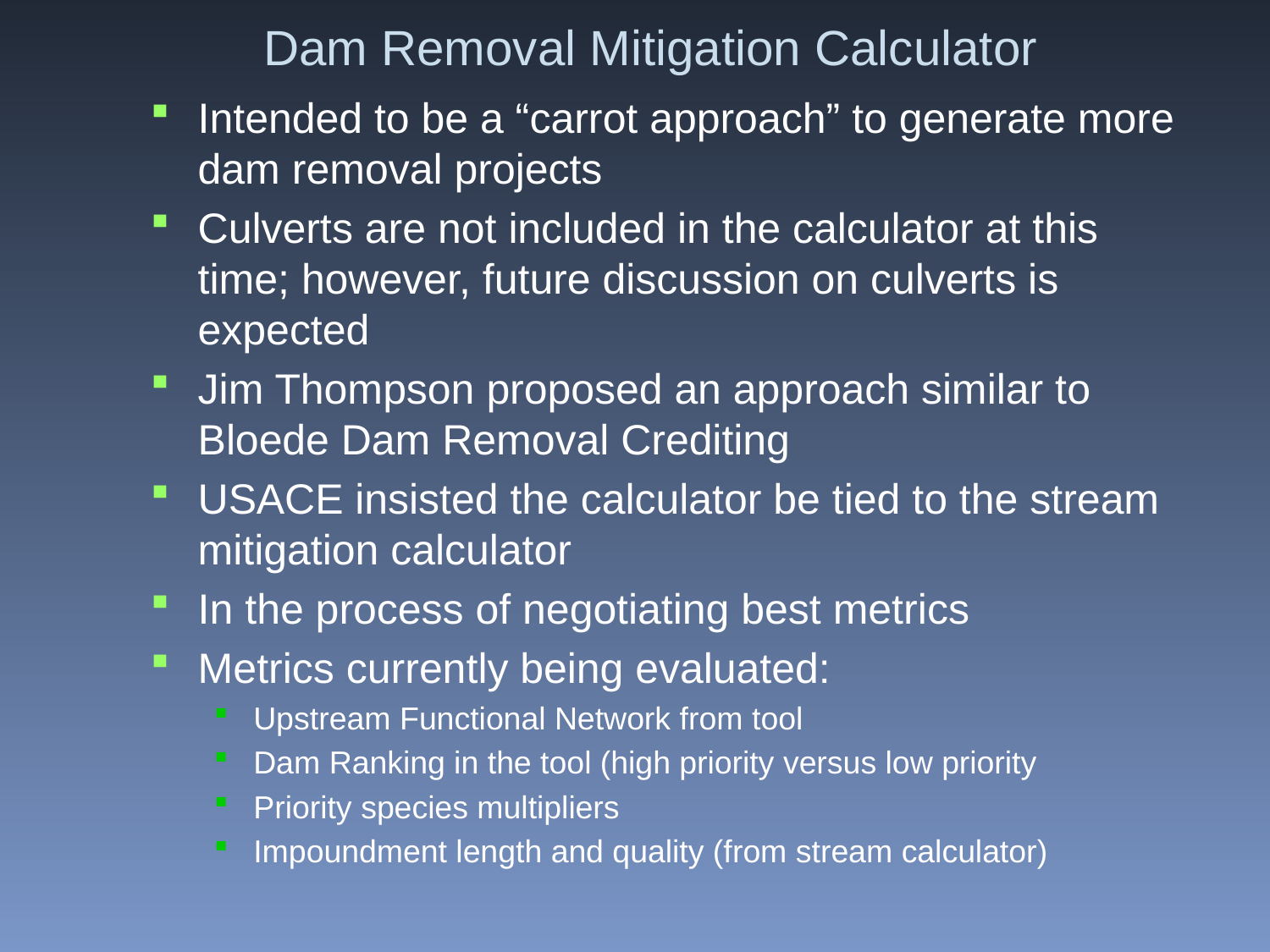

# Dam Removal Mitigation Calculator
Intended to be a “carrot approach” to generate more dam removal projects
Culverts are not included in the calculator at this time; however, future discussion on culverts is expected
Jim Thompson proposed an approach similar to Bloede Dam Removal Crediting
USACE insisted the calculator be tied to the stream mitigation calculator
In the process of negotiating best metrics
Metrics currently being evaluated:
Upstream Functional Network from tool
Dam Ranking in the tool (high priority versus low priority
Priority species multipliers
Impoundment length and quality (from stream calculator)